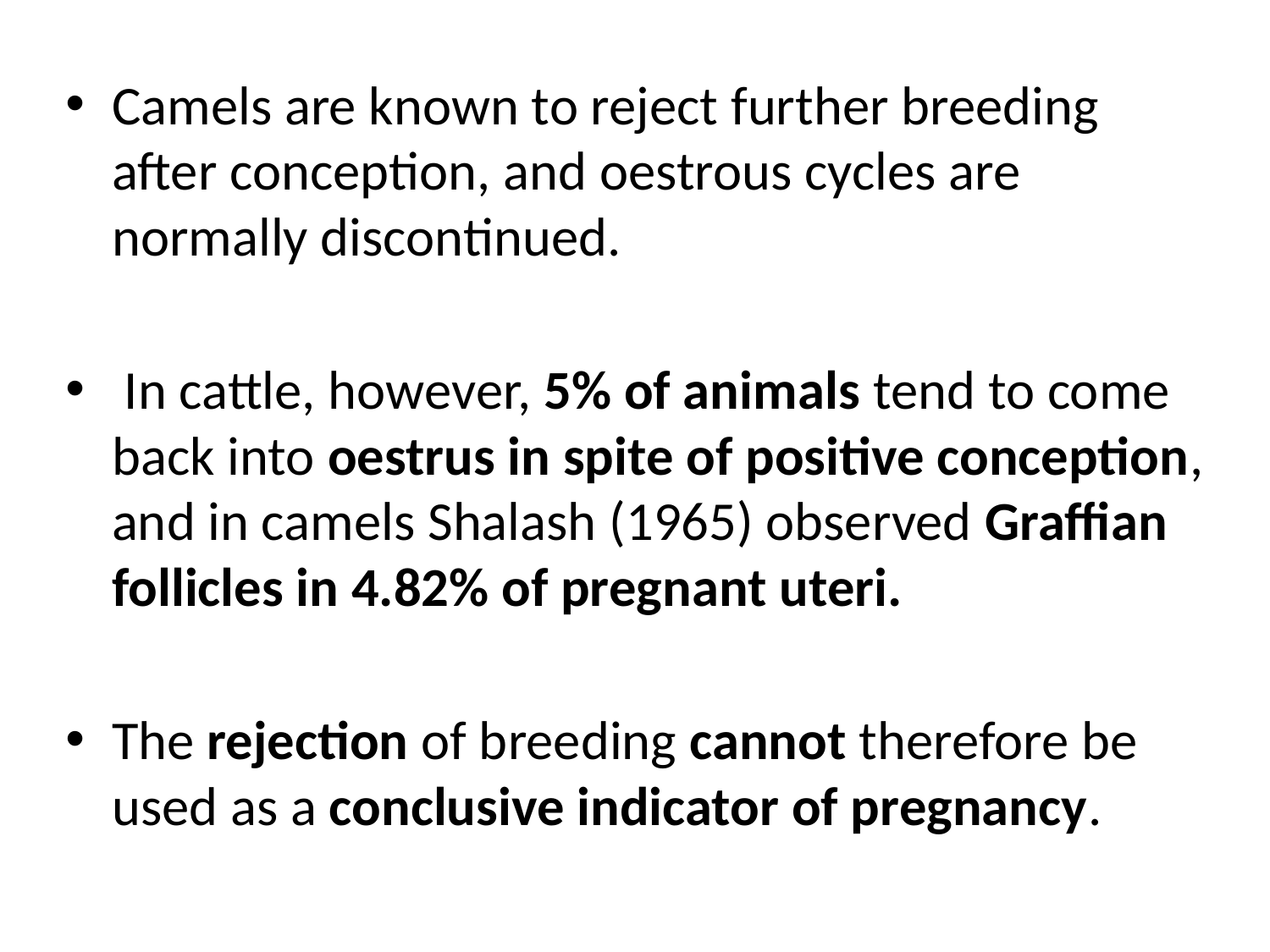

Camels are known to reject further breeding after conception, and oestrous cycles are normally discontinued.

 In cattle, however, 5% of animals tend to come back into oestrus in spite of positive conception, and in camels Shalash (1965) observed Graffian follicles in 4.82% of pregnant uteri.

The rejection of breeding cannot therefore be used as a conclusive indicator of pregnancy.